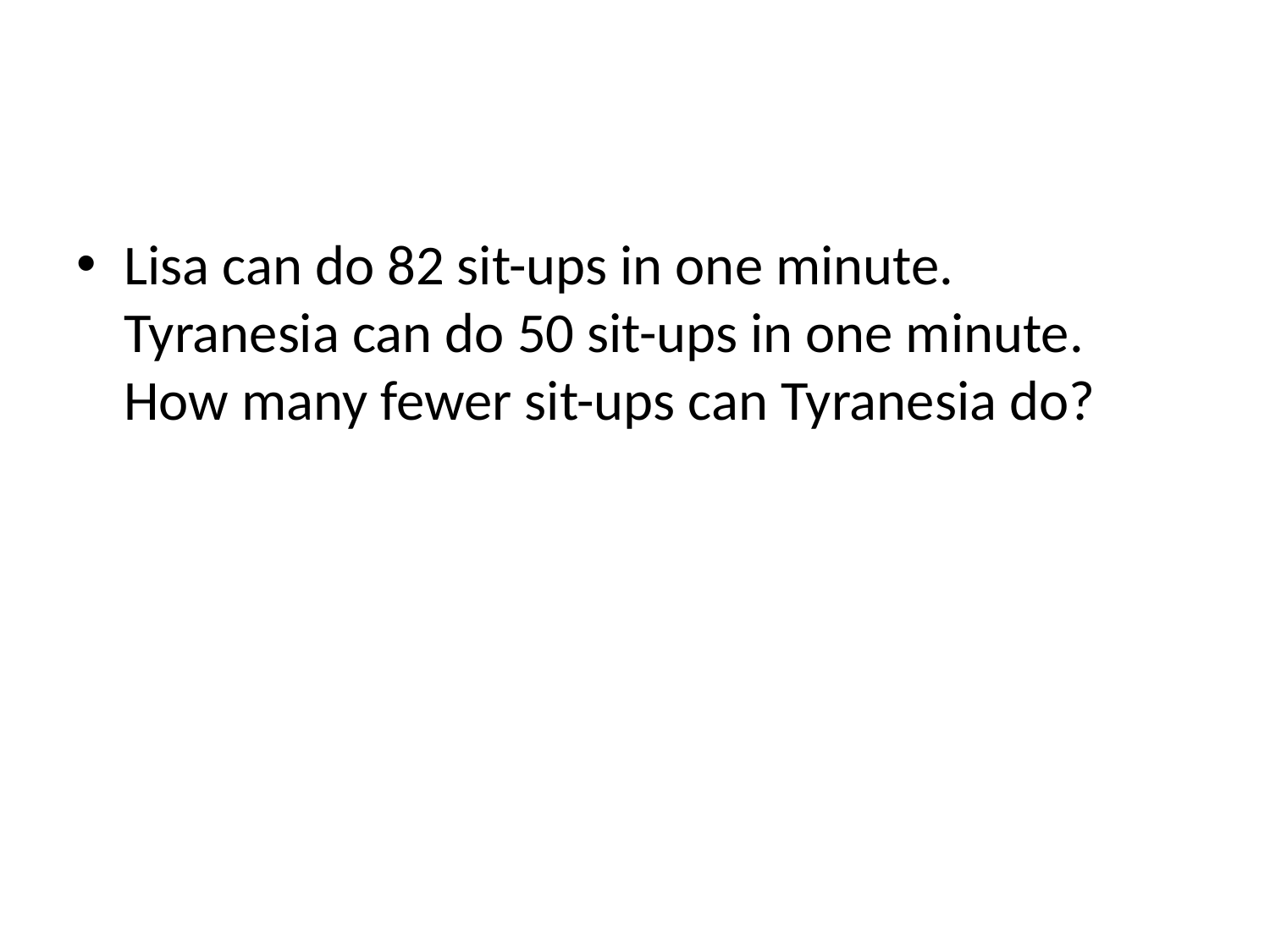

#
Lisa can do 82 sit-ups in one minute.  Tyranesia can do 50 sit-ups in one minute.  How many fewer sit-ups can Tyranesia do?